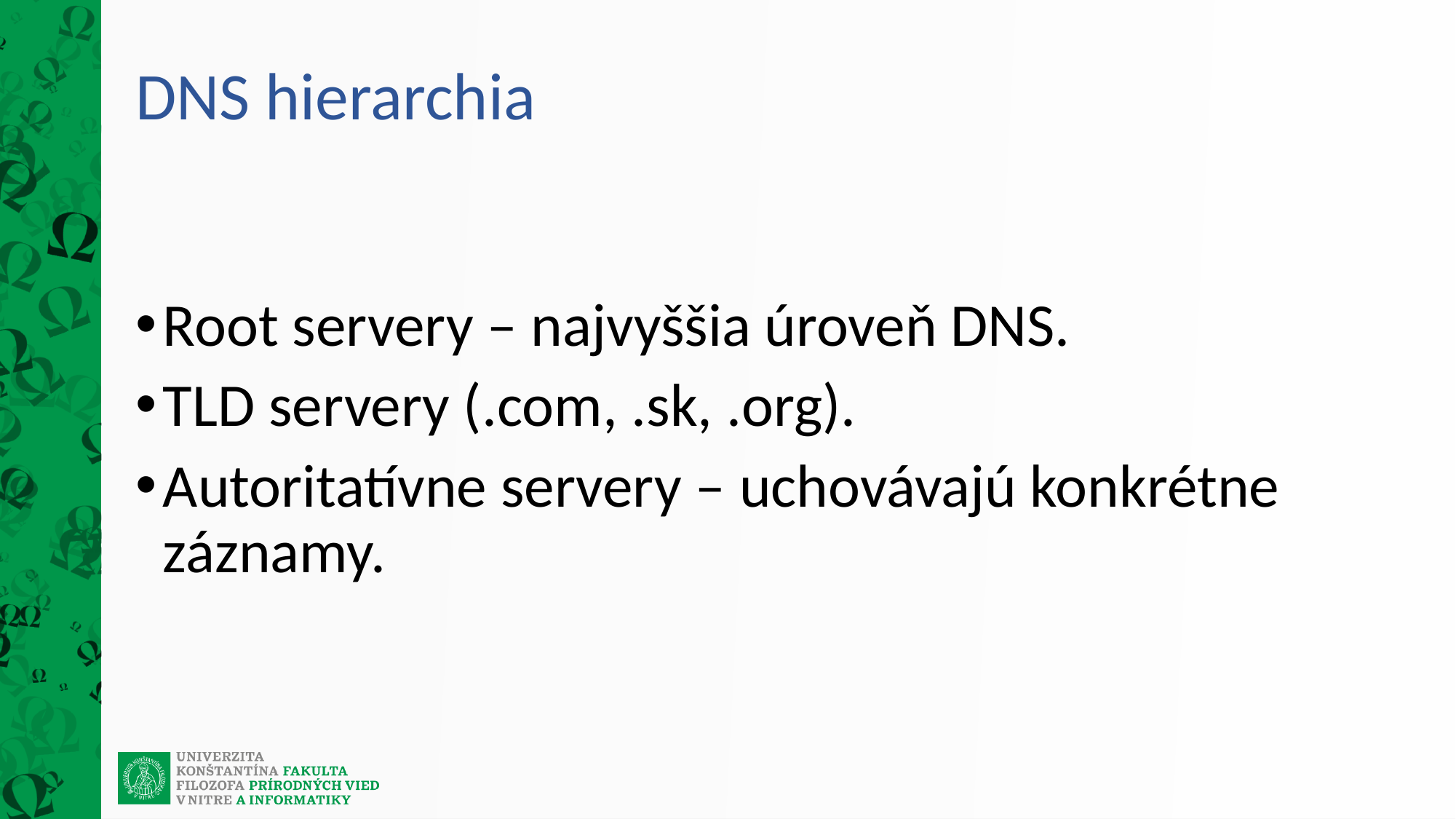

# DNS hierarchia

Root servery – najvyššia úroveň DNS.
TLD servery (.com, .sk, .org).
Autoritatívne servery – uchovávajú konkrétne záznamy.